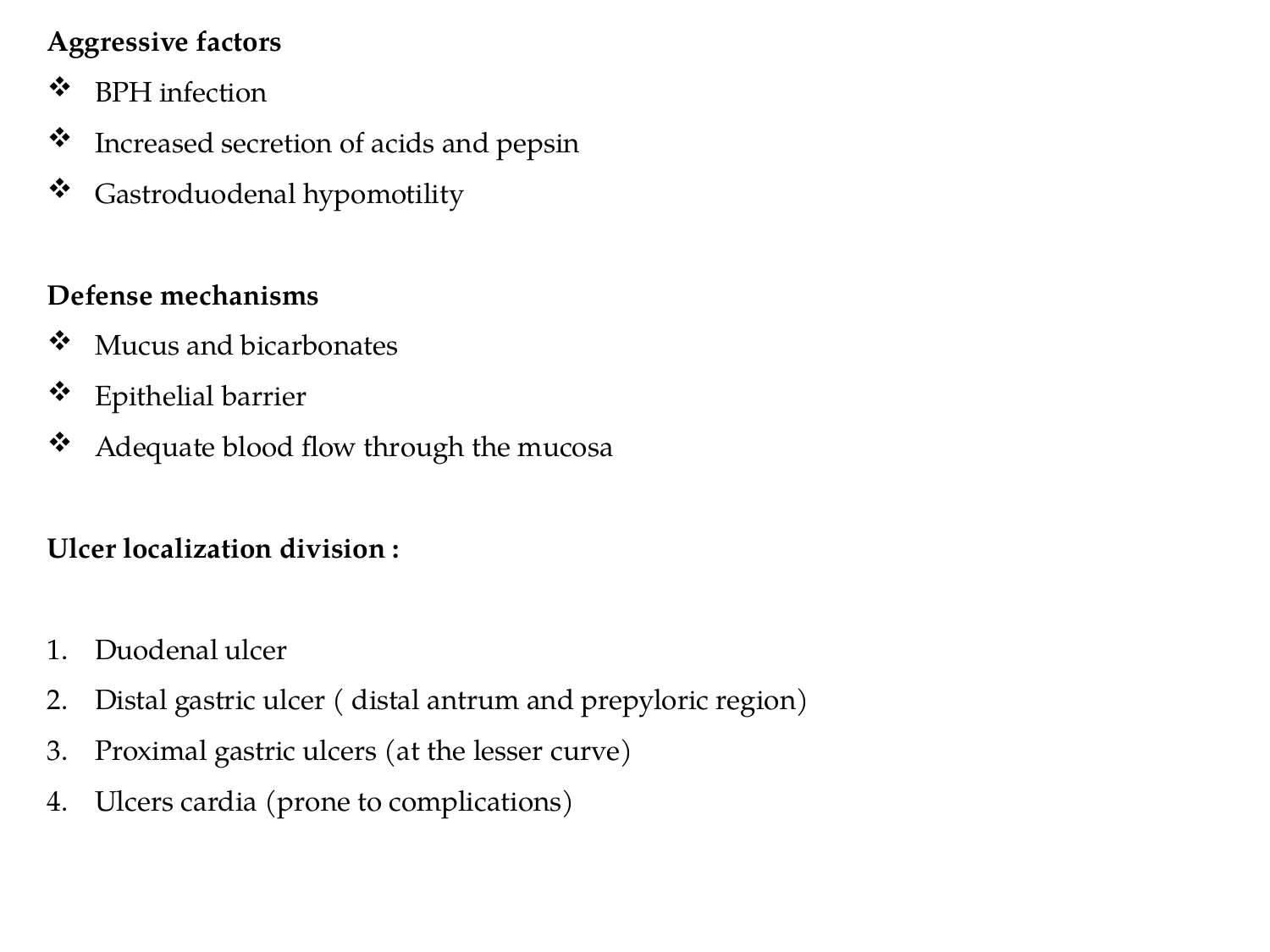

Aggressive factors
BPH infection
Increased secretion of acids and pepsin
Gastroduodenal hypomotility

Defense mechanisms
Mucus and bicarbonates
Epithelial barrier
Adequate blood flow through the mucosa

Ulcer localization division :

Duodenal ulcer
Distal gastric ulcer ( distal antrum and prepyloric region)
Proximal gastric ulcers (at the lesser curve)
Ulcers cardia (prone to complications)